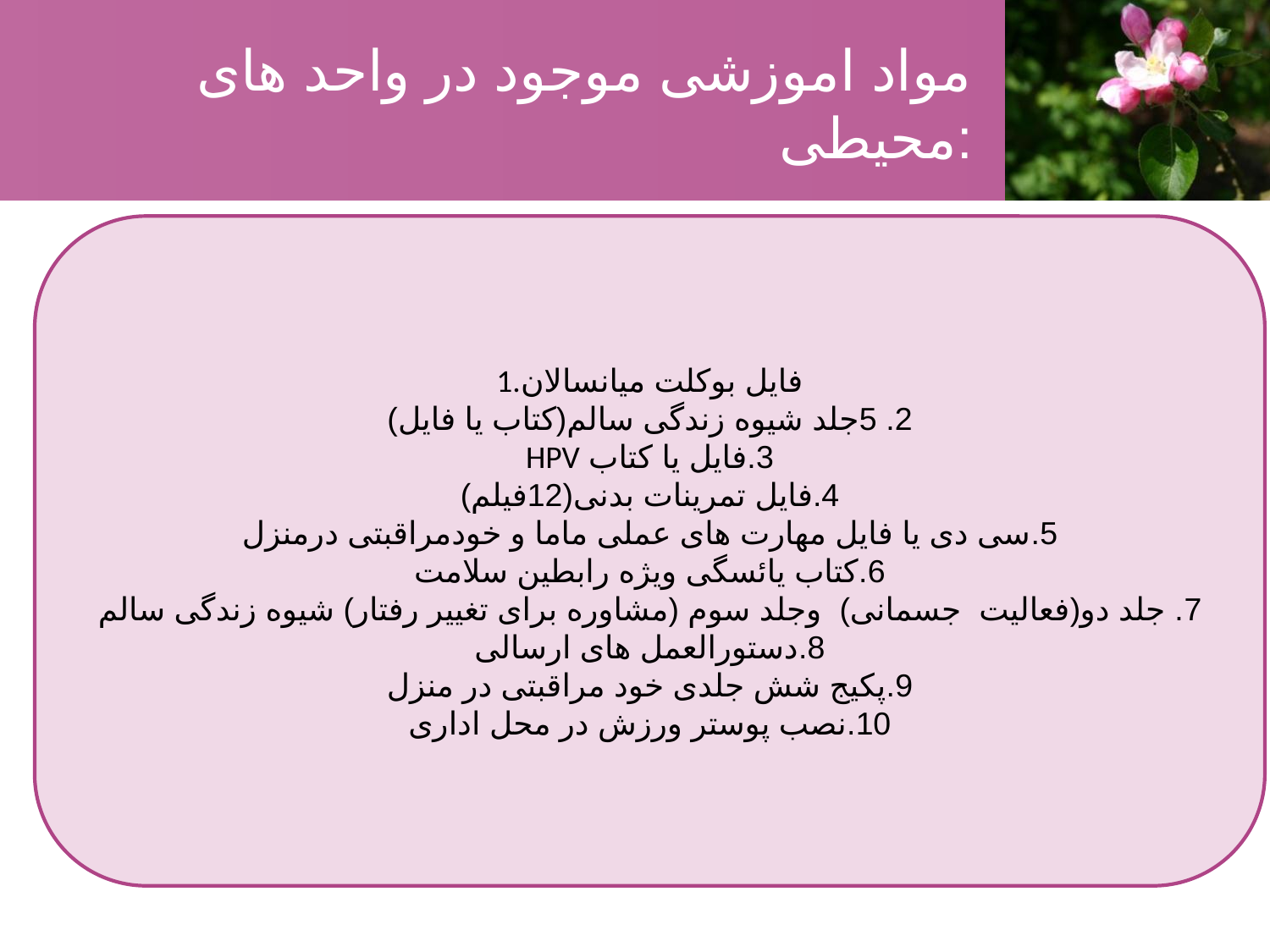

# مواد اموزشی موجود در واحد های محیطی:
1.فایل بوکلت میانسالان
2. 5جلد شیوه زندگی سالم(کتاب یا فایل)
3.فایل یا کتاب HPV
4.فایل تمرینات بدنی(12فیلم)
5.سی دی یا فایل مهارت های عملی ماما و خودمراقبتی درمنزل
6.کتاب یائسگی ویژه رابطین سلامت
7. جلد دو(فعالیت  جسمانی)  وجلد سوم (مشاوره برای تغییر رفتار) شیوه زندگی سالم
8.دستورالعمل های ارسالی
9.پکیج شش جلدی خود مراقبتی در منزل
10.نصب پوستر ورزش در محل اداری